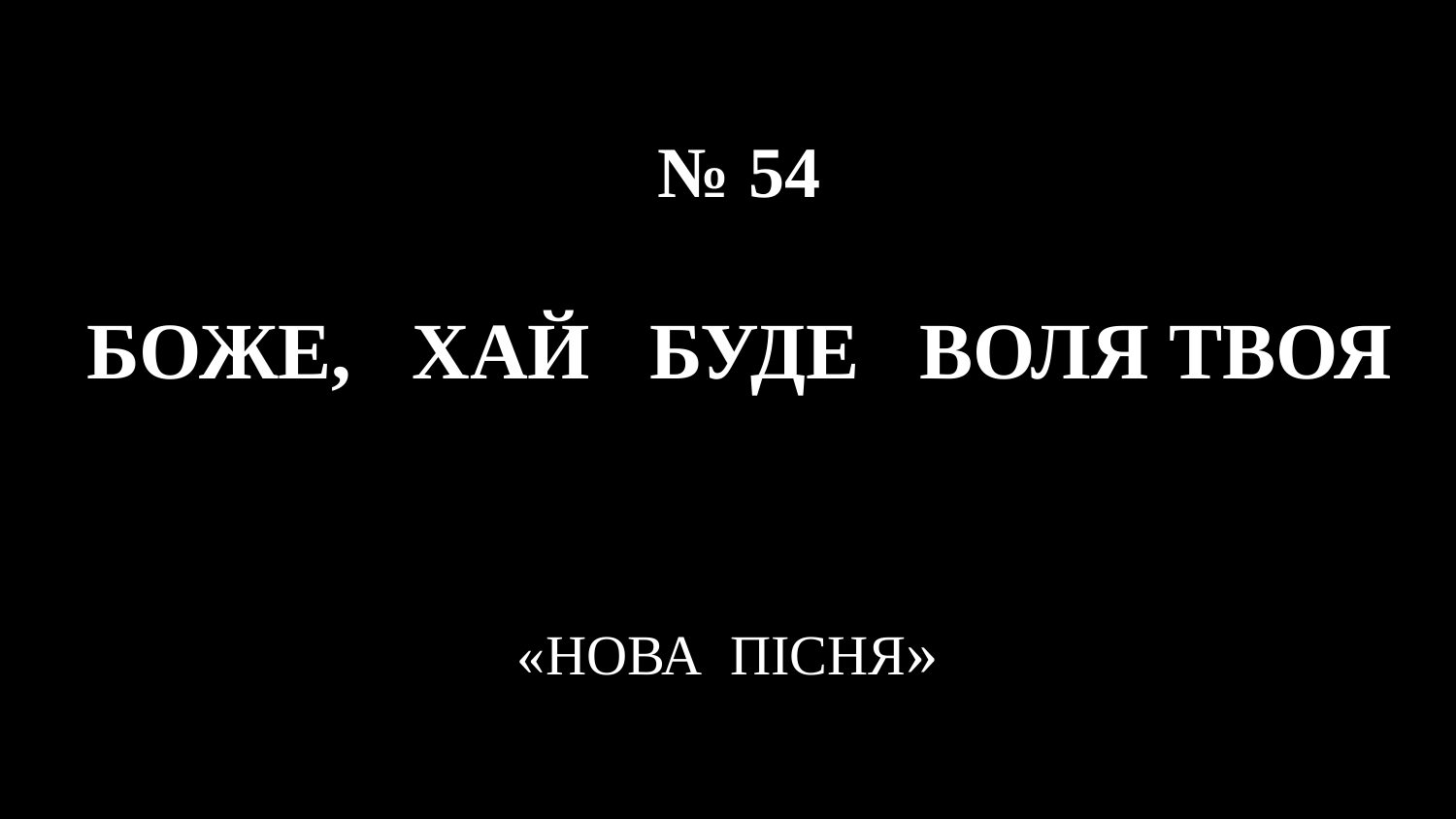

# № 54 БОЖЕ,   ХАЙ   БУДЕ   ВОЛЯ ТВОЯ
«НОВА  ПІСНЯ»